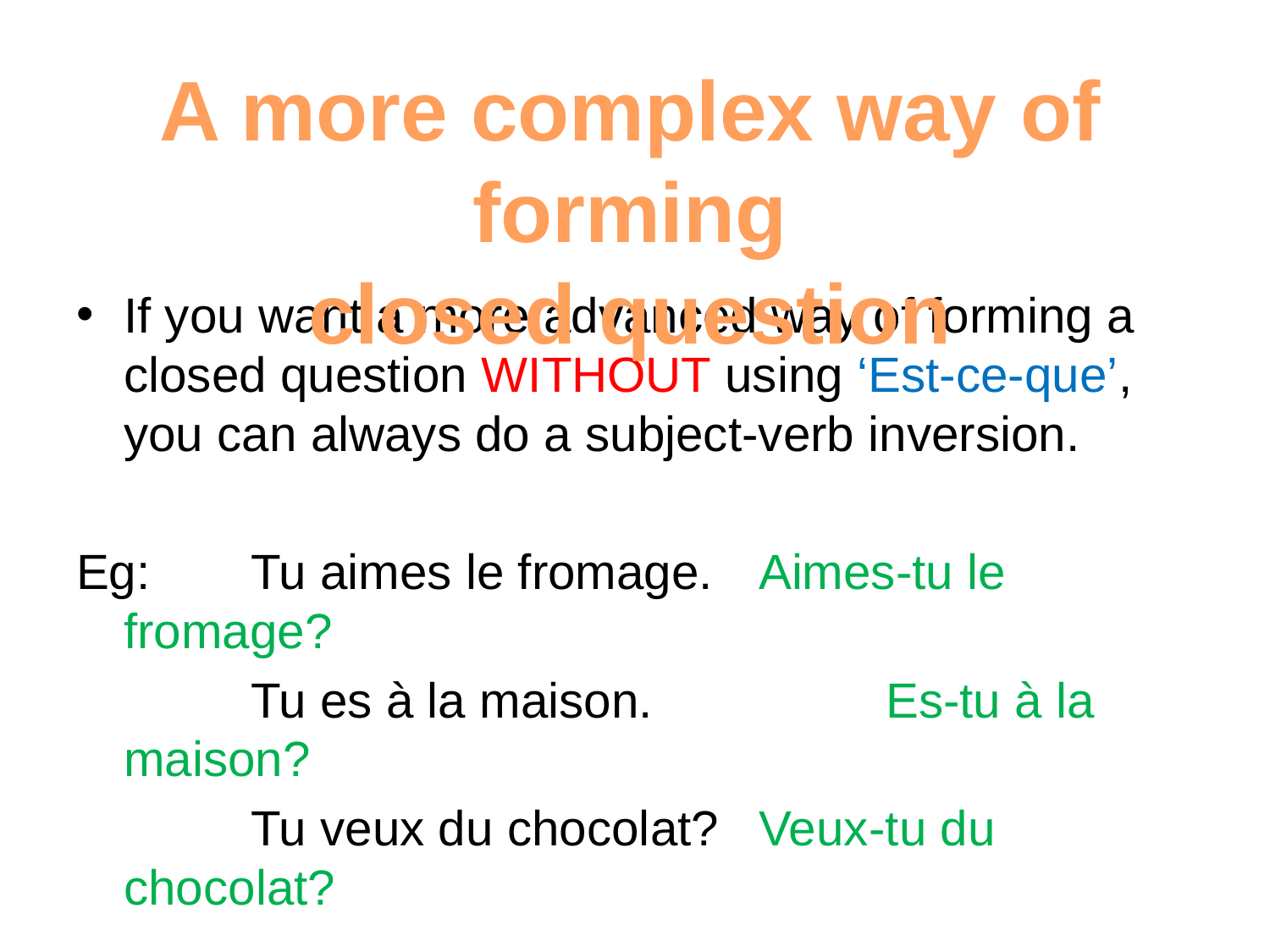

A more complex way of forming
closed question
If you want a more advanced way of forming a closed question WITHOUT using ‘Est-ce-que’, you can always do a subject-verb inversion.

Eg:	Tu aimes le fromage.	Aimes-tu le fromage?
		Tu es à la maison.		Es-tu à la maison?
		Tu veux du chocolat?	Veux-tu du chocolat?